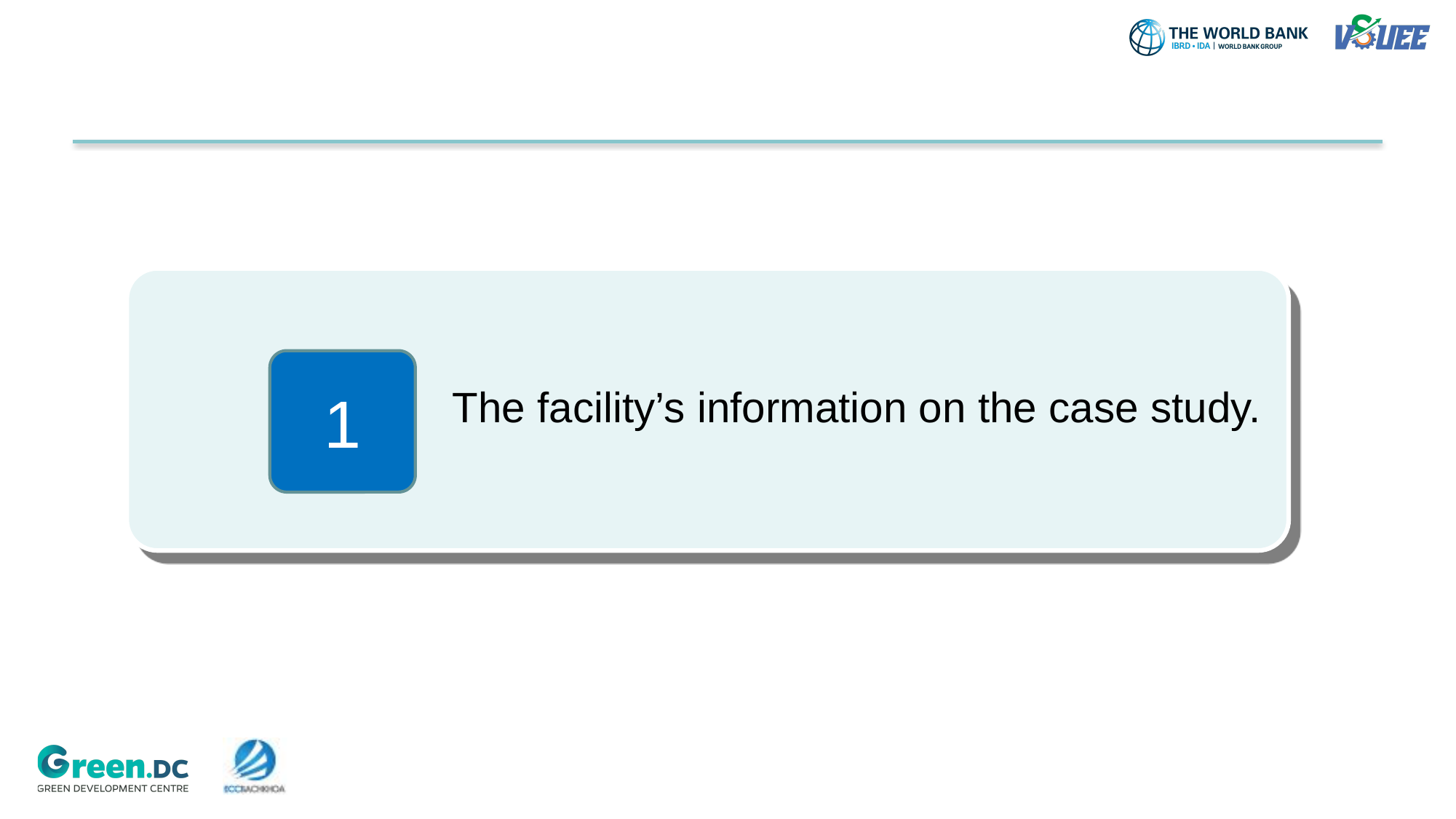

#

1
The facility’s information on the case study.